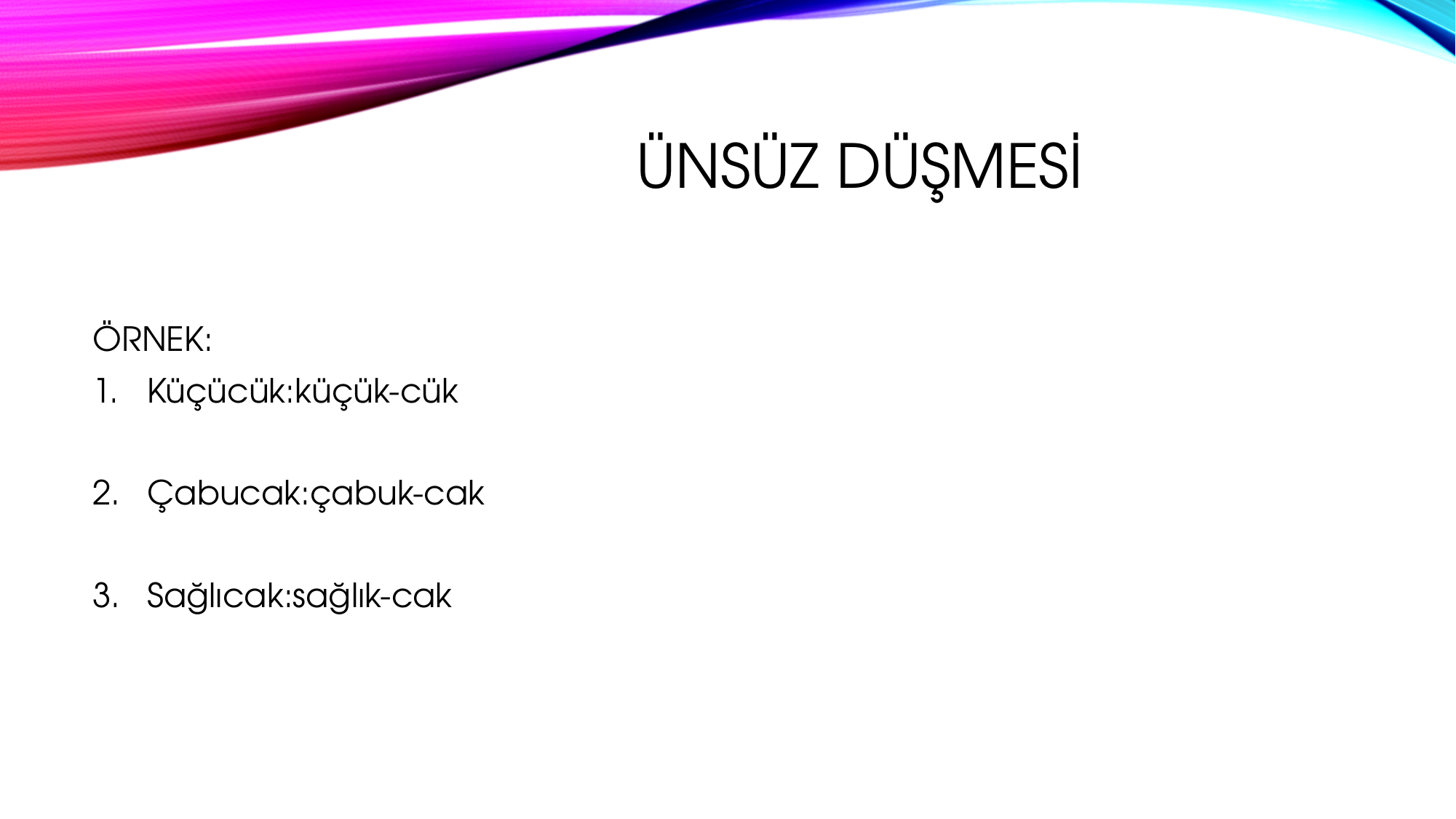

# Ünsüz düşmesi

ÖRNEK:
Küçücük:küçük-cük

Çabucak:çabuk-cak

Sağlıcak:sağlık-cak